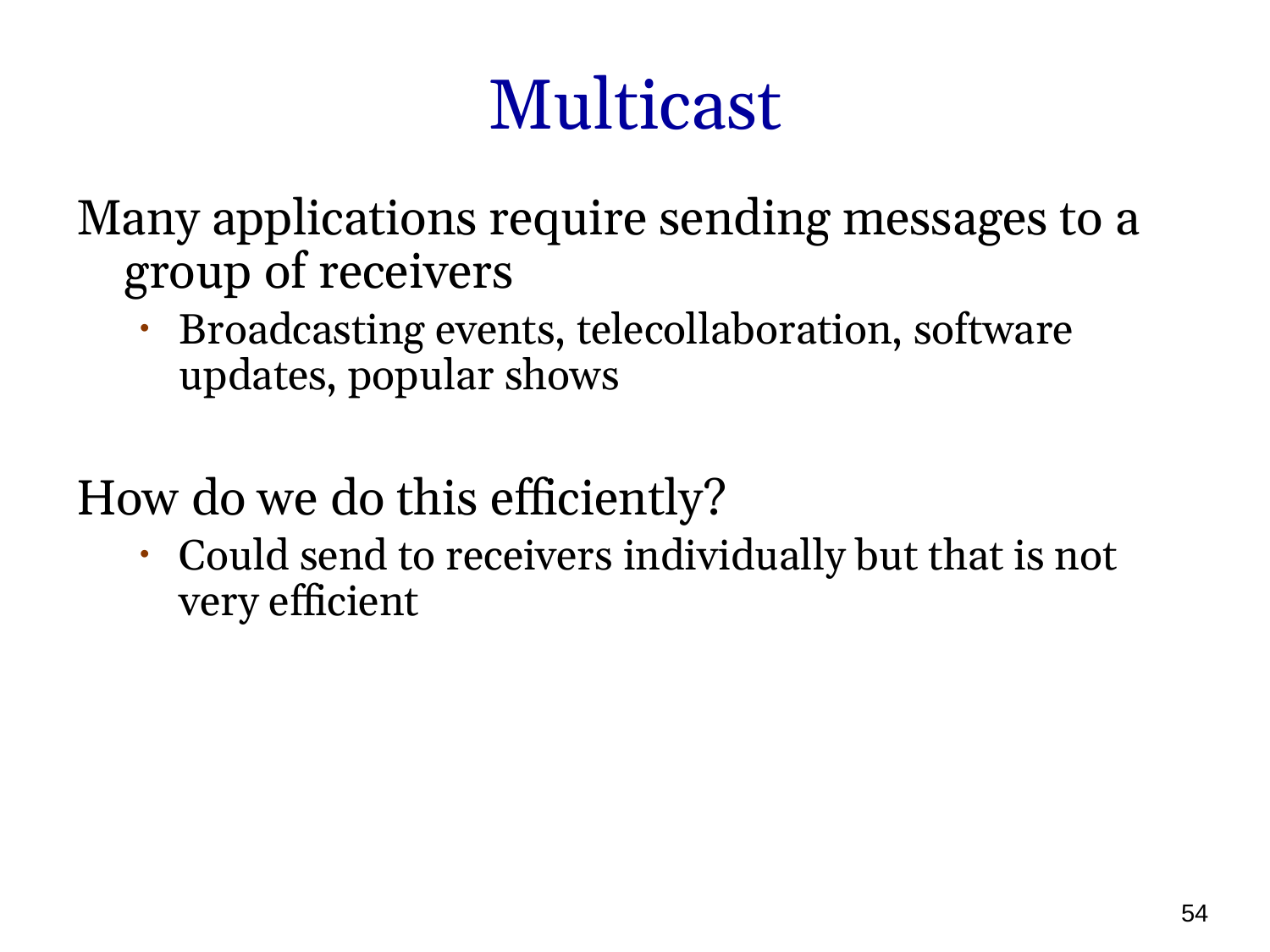

# Multicast
Many applications require sending messages to a group of receivers
Broadcasting events, telecollaboration, software updates, popular shows

How do we do this efficiently?
Could send to receivers individually but that is not very efficient
54